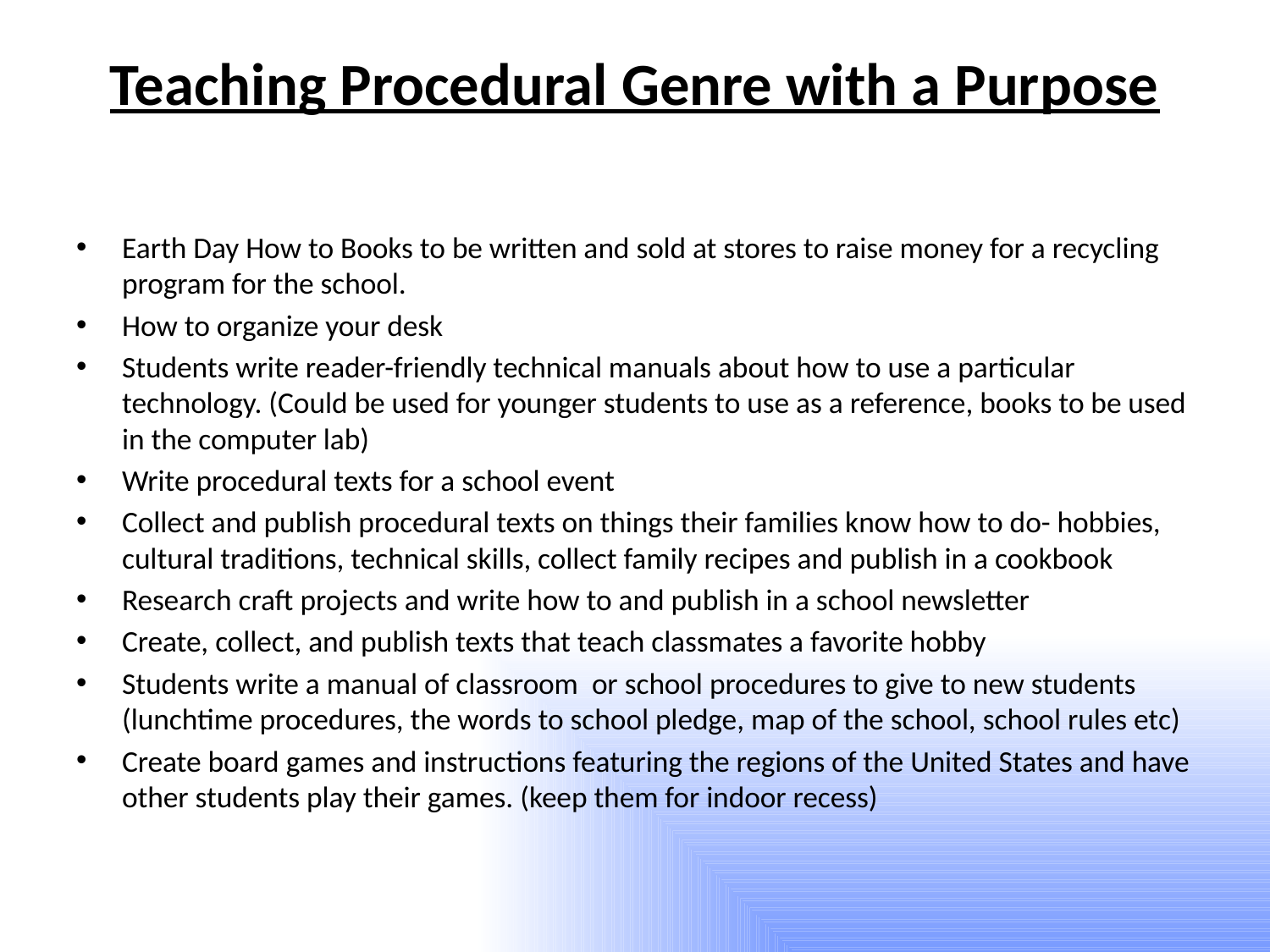

# Teaching Procedural Genre with a Purpose
Earth Day How to Books to be written and sold at stores to raise money for a recycling program for the school.
How to organize your desk
Students write reader-friendly technical manuals about how to use a particular technology. (Could be used for younger students to use as a reference, books to be used in the computer lab)
Write procedural texts for a school event
Collect and publish procedural texts on things their families know how to do- hobbies, cultural traditions, technical skills, collect family recipes and publish in a cookbook
Research craft projects and write how to and publish in a school newsletter
Create, collect, and publish texts that teach classmates a favorite hobby
Students write a manual of classroom  or school procedures to give to new students (lunchtime procedures, the words to school pledge, map of the school, school rules etc)
Create board games and instructions featuring the regions of the United States and have other students play their games. (keep them for indoor recess)